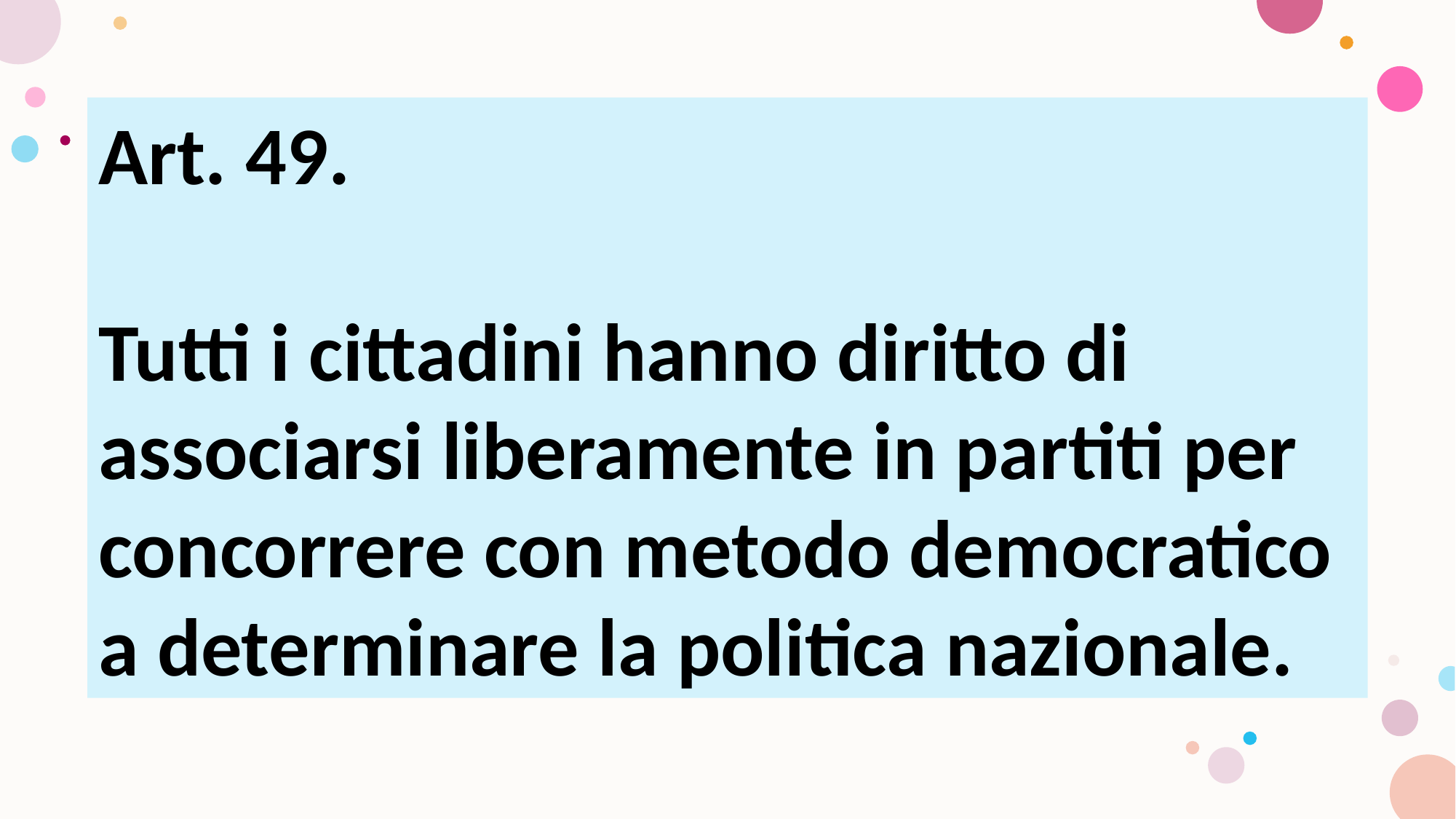

Art. 49.

Tutti i cittadini hanno diritto di associarsi liberamente in partiti per concorrere con metodo democratico a determinare la politica nazionale.